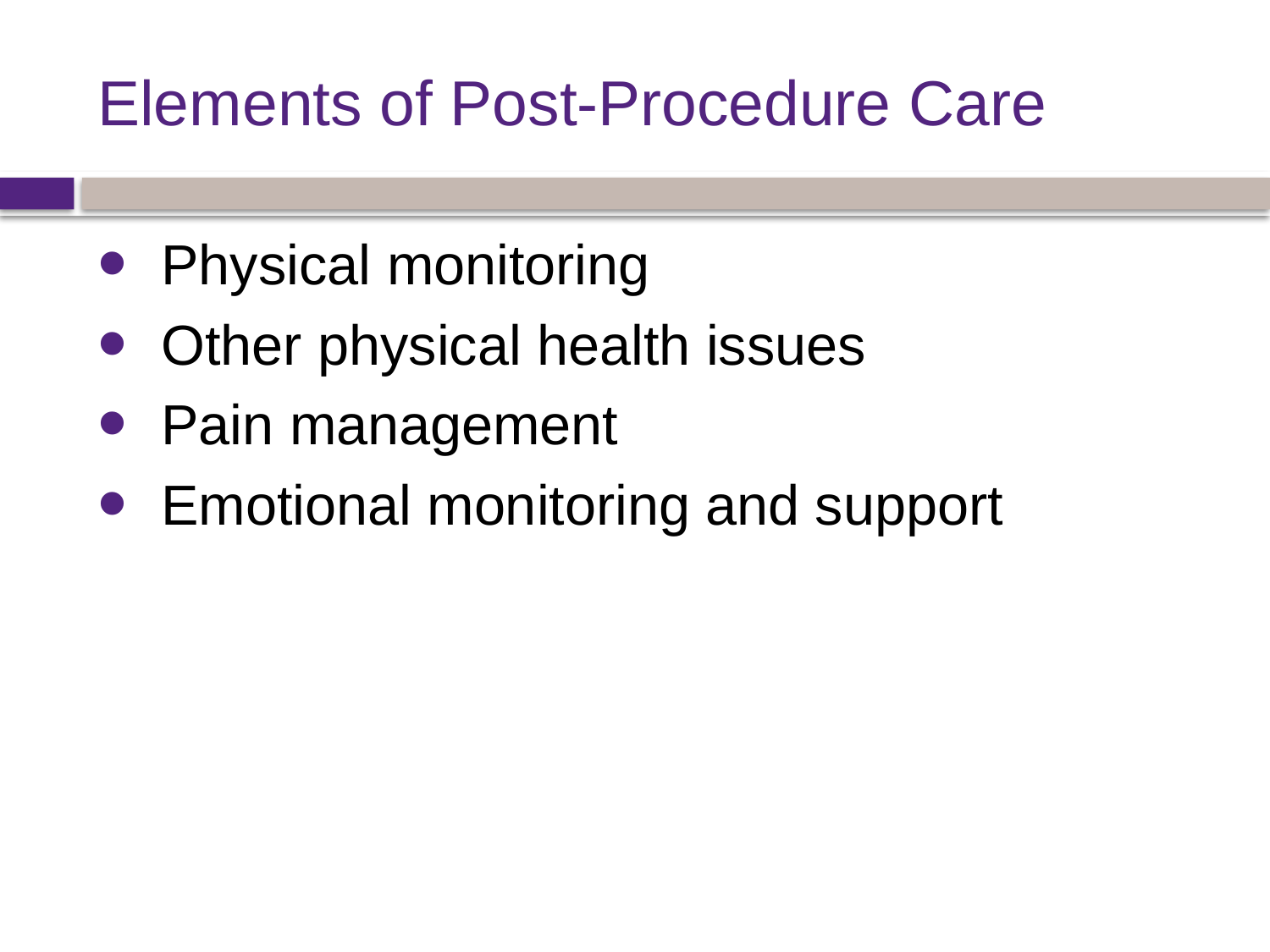

# Elements of Post-Procedure Care
Physical monitoring
Other physical health issues
Pain management
Emotional monitoring and support